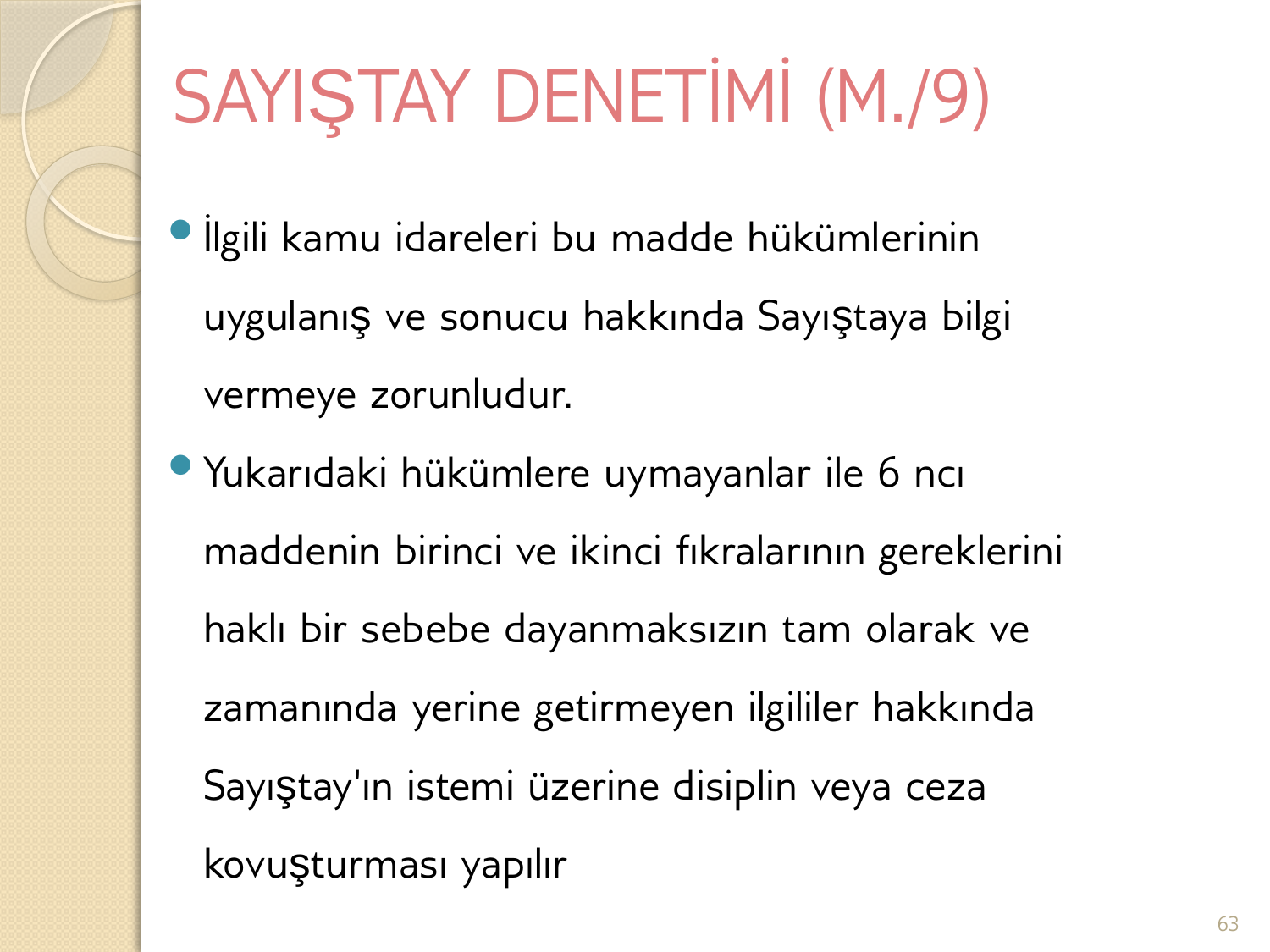

# SAYIŞTAY DENETİMİ (M./9)
İlgili kamu idareleri bu madde hükümlerinin uygulanış ve sonucu hakkında Sayıştaya bilgi vermeye zorunludur.
Yukarıdaki hükümlere uymayanlar ile 6 ncı maddenin birinci ve ikinci fıkralarının gereklerini haklı bir sebebe dayanmaksızın tam olarak ve zamanında yerine getirmeyen ilgililer hakkında Sayıştay'ın istemi üzerine disiplin veya ceza kovuşturması yapılır
63